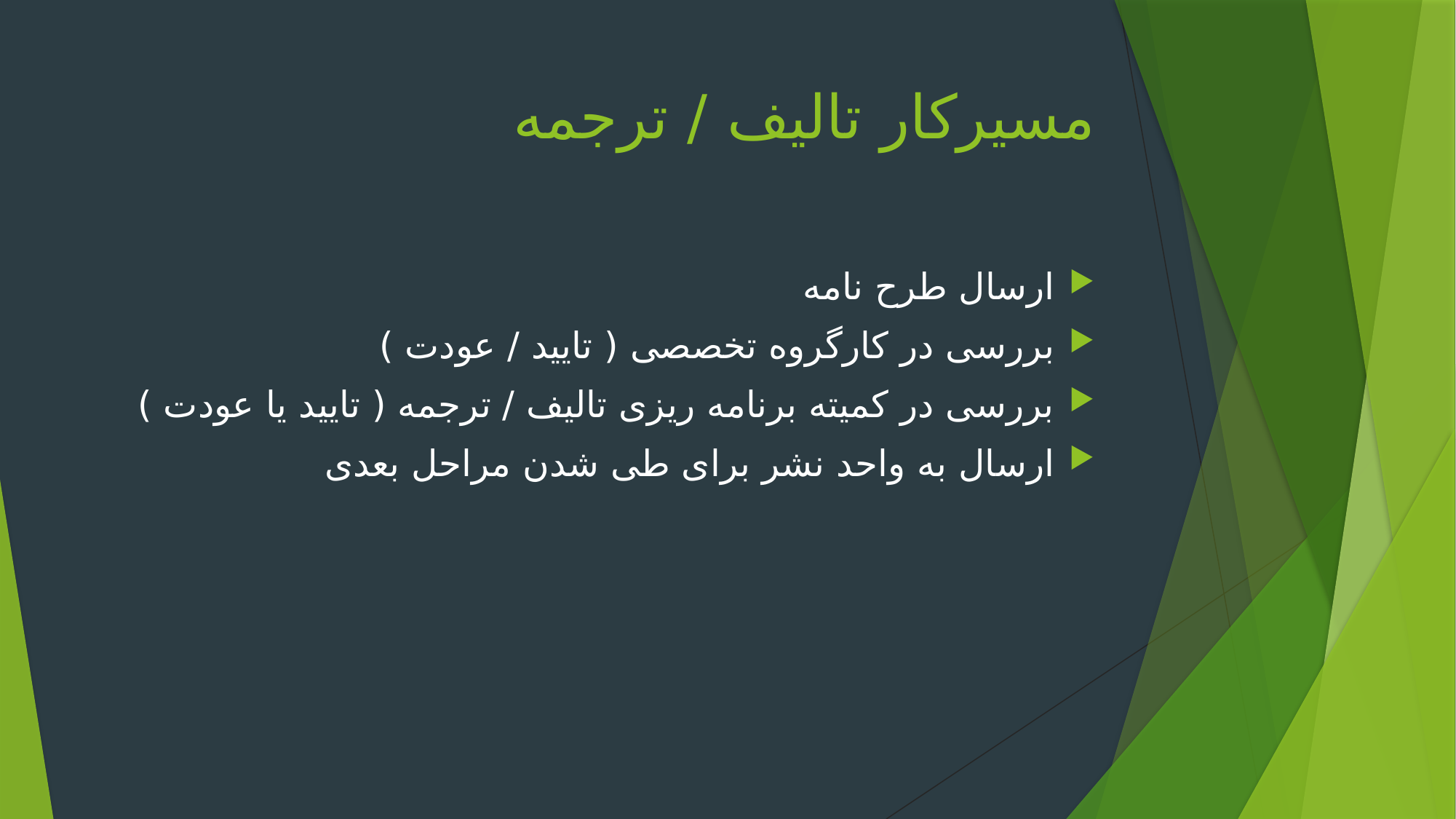

# مسیرکار تالیف / ترجمه
ارسال طرح نامه
بررسی در کارگروه تخصصی ( تایید / عودت )
بررسی در کمیته برنامه ریزی تالیف / ترجمه ( تایید یا عودت )
ارسال به واحد نشر برای طی شدن مراحل بعدی